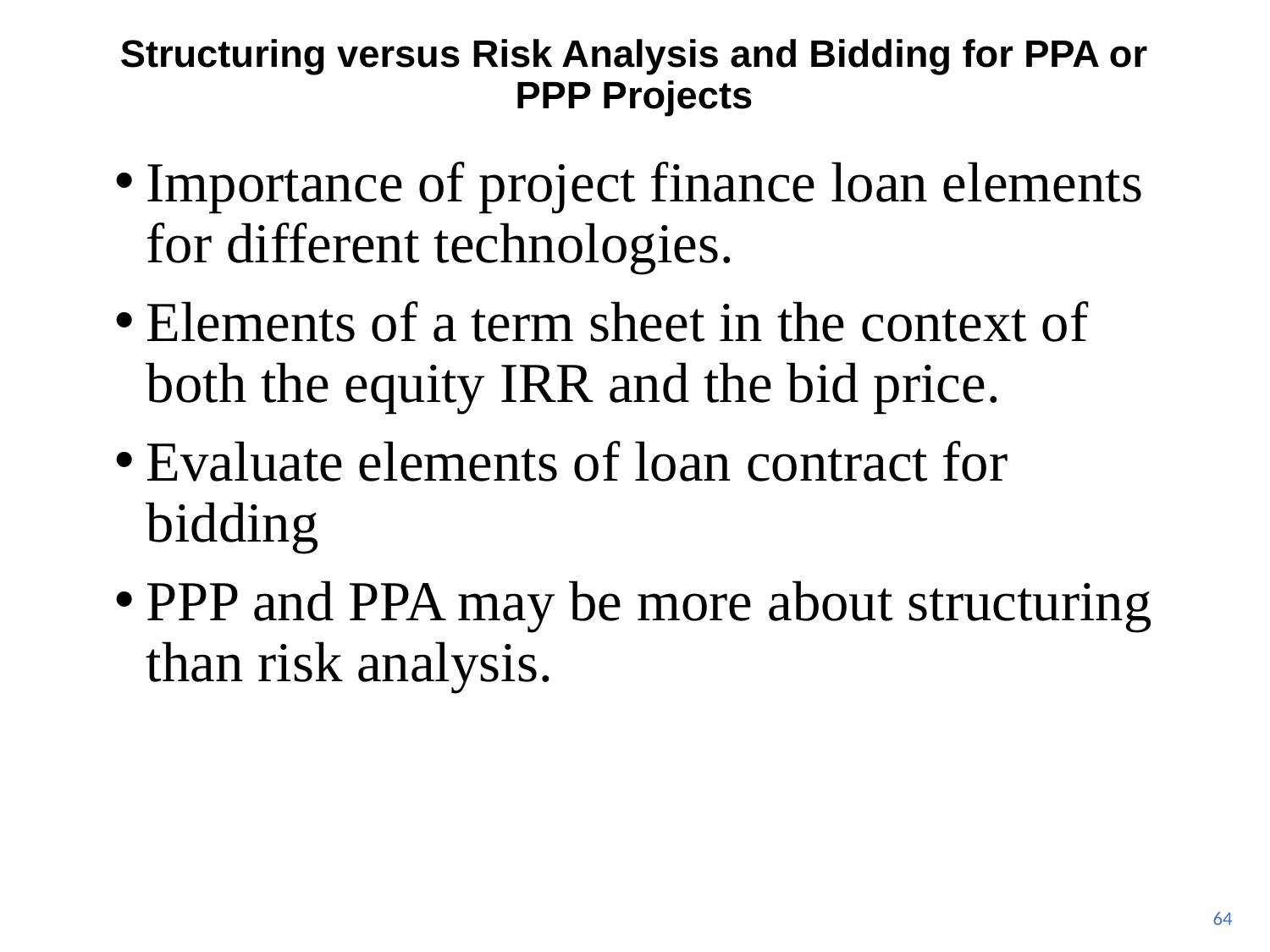

# Structuring versus Risk Analysis and Bidding for PPA or PPP Projects
Importance of project finance loan elements for different technologies.
Elements of a term sheet in the context of both the equity IRR and the bid price.
Evaluate elements of loan contract for bidding
PPP and PPA may be more about structuring than risk analysis.
64